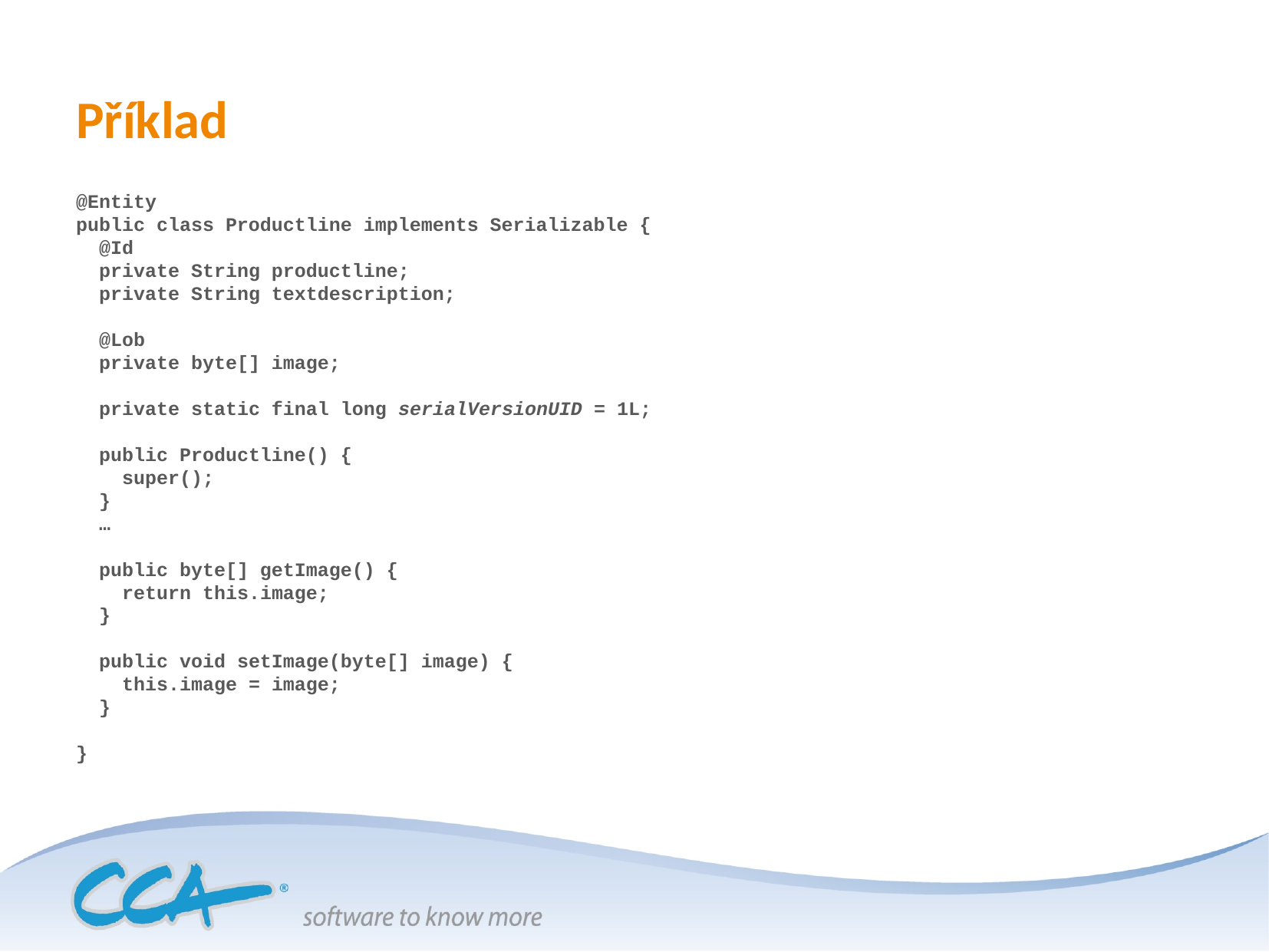

# Příklad
@Entity
public class Productline implements Serializable {
  @Id
  private String productline;
  private String textdescription;

  @Lob
  private byte[] image;

  private static final long serialVersionUID = 1L;

  public Productline() {
    super();
  }
  …

  public byte[] getImage() {
    return this.image;
  }

  public void setImage(byte[] image) {
    this.image = image;
  }

}